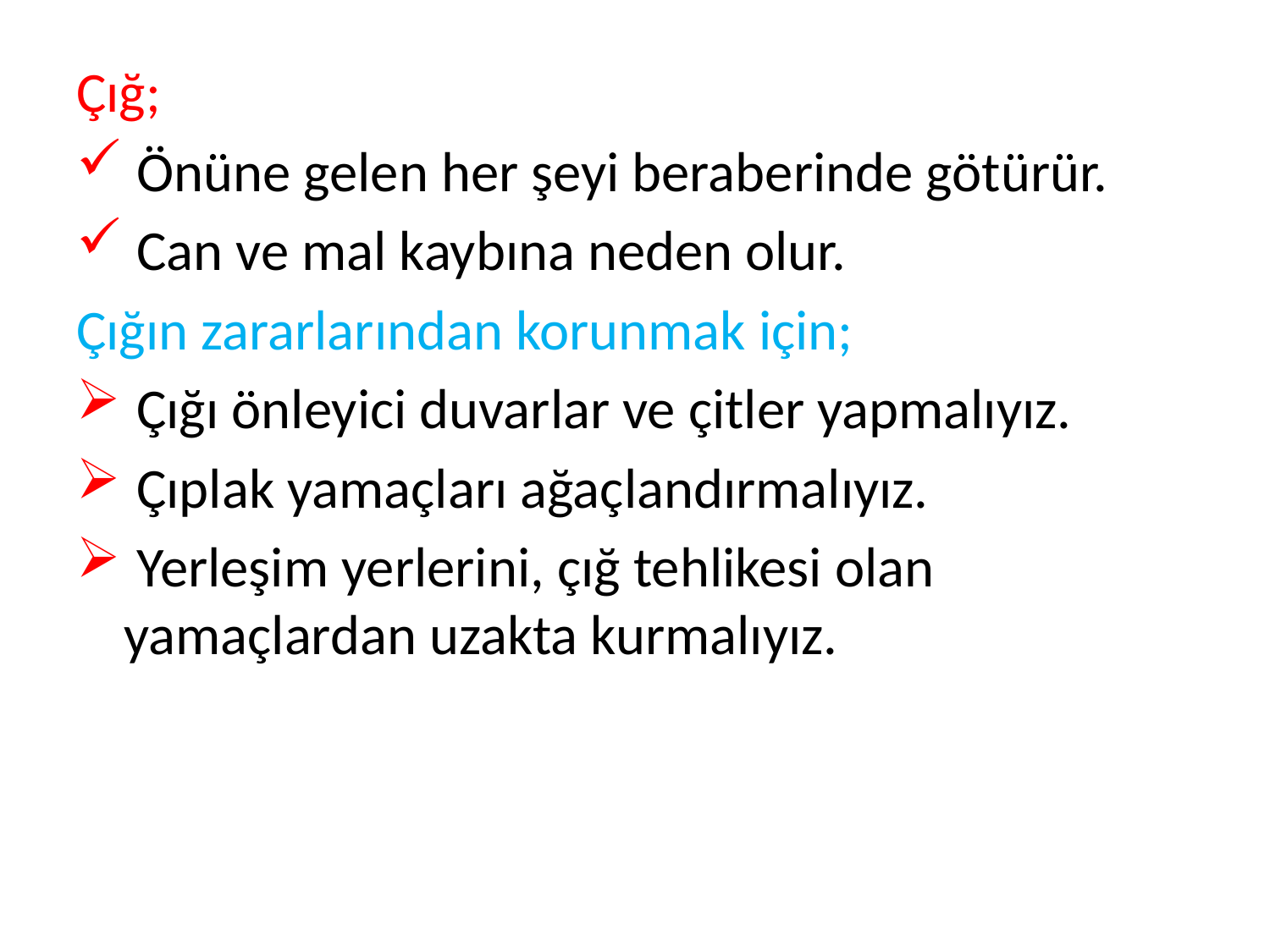

Çığ;
 Önüne gelen her şeyi beraberinde götürür.
 Can ve mal kaybına neden olur.
Çığın zararlarından korunmak için;
 Çığı önleyici duvarlar ve çitler yapmalıyız.
 Çıplak yamaçları ağaçlandırmalıyız.
 Yerleşim yerlerini, çığ tehlikesi olan yamaçlardan uzakta kurmalıyız.